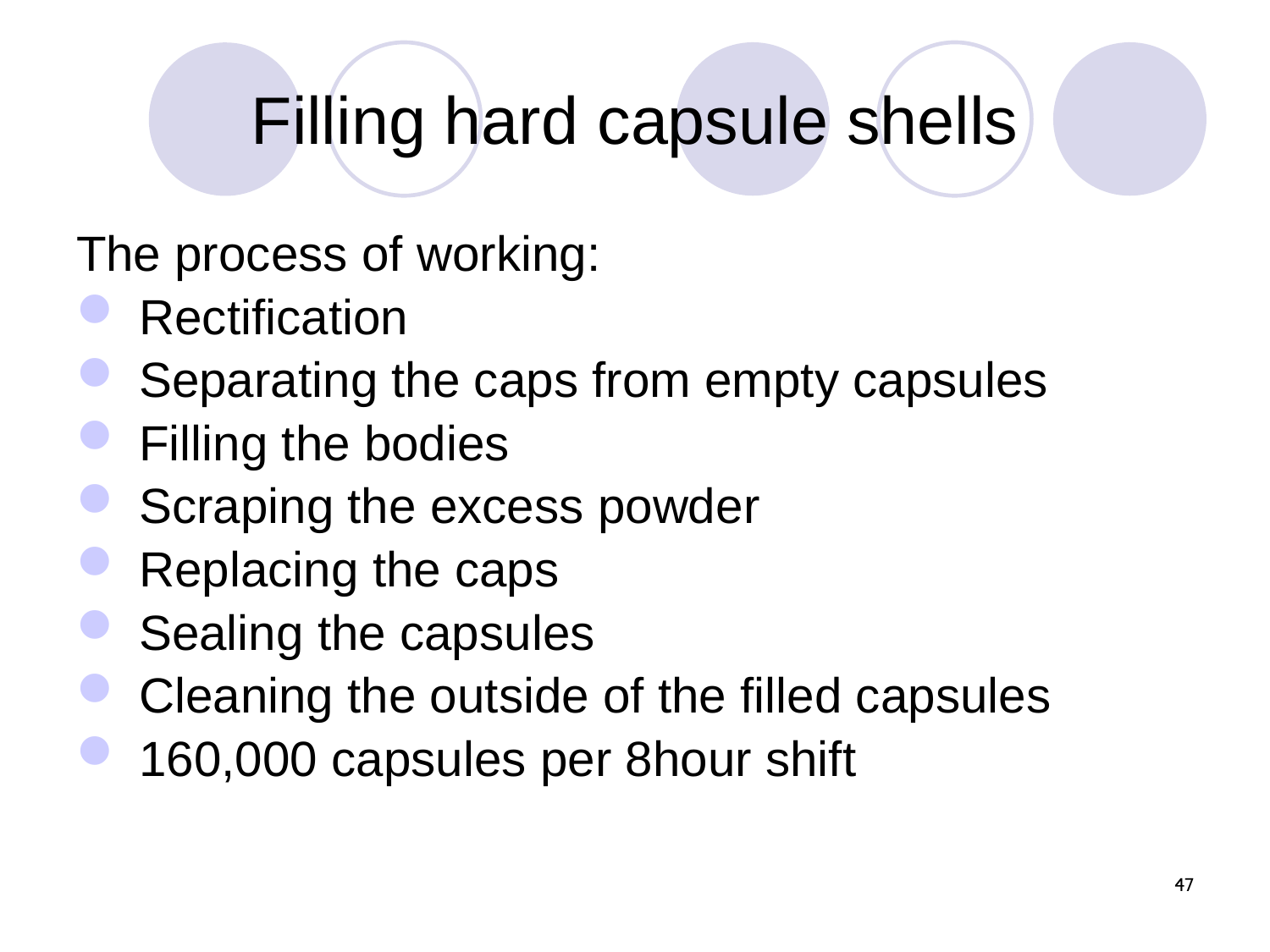

# Filling hard capsule shells
The process of working:
 Rectification
 Separating the caps from empty capsules
 Filling the bodies
 Scraping the excess powder
 Replacing the caps
 Sealing the capsules
 Cleaning the outside of the filled capsules
 160,000 capsules per 8hour shift
47